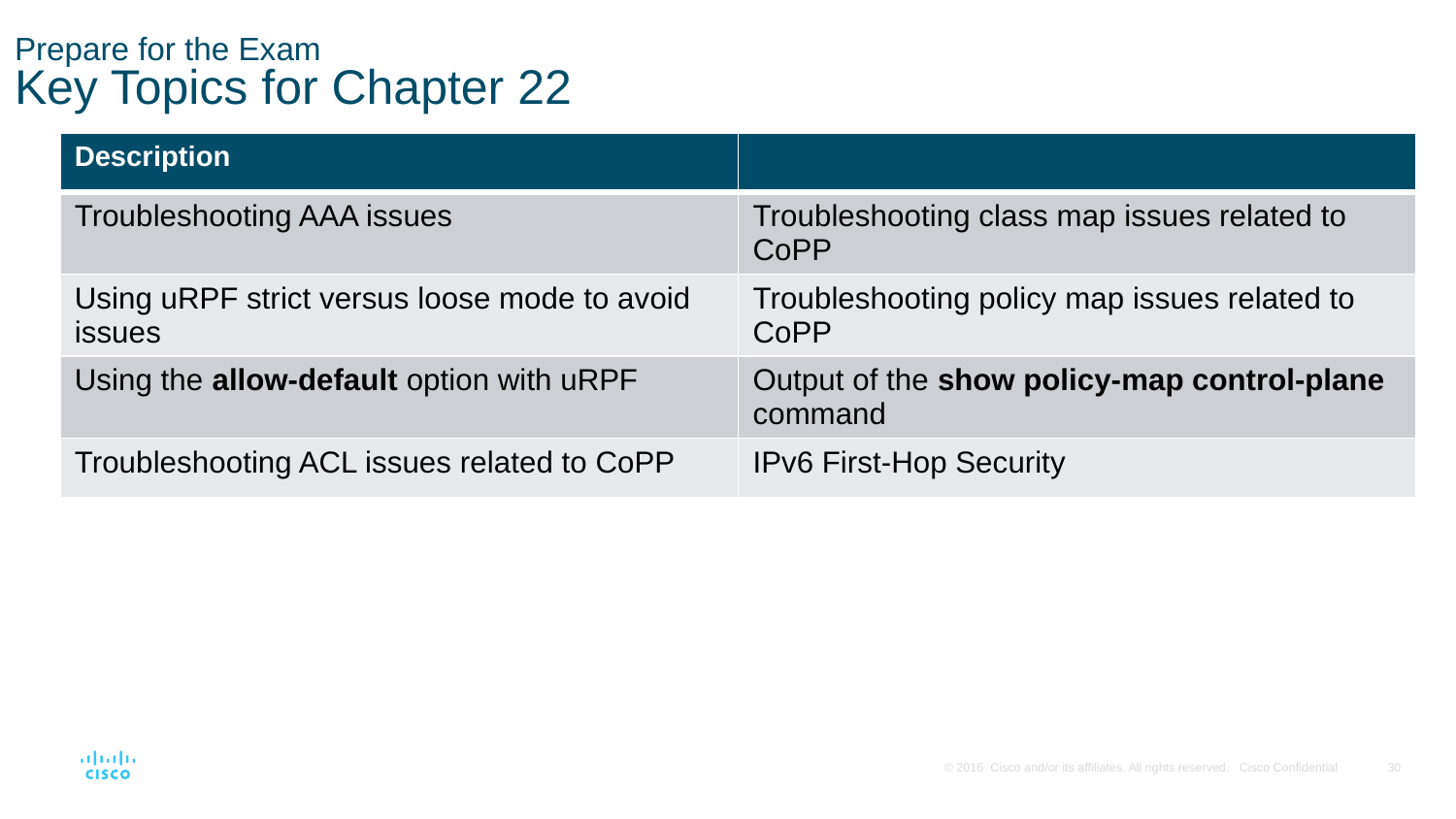

# Prepare for the Exam Key Topics for Chapter 22
| Description |  |
| --- | --- |
| Troubleshooting AAA issues | Troubleshooting class map issues related to CoPP |
| Using uRPF strict versus loose mode to avoid issues | Troubleshooting policy map issues related to CoPP |
| Using the allow-default option with uRPF | Output of the show policy-map control-plane command |
| Troubleshooting ACL issues related to CoPP | IPv6 First-Hop Security |